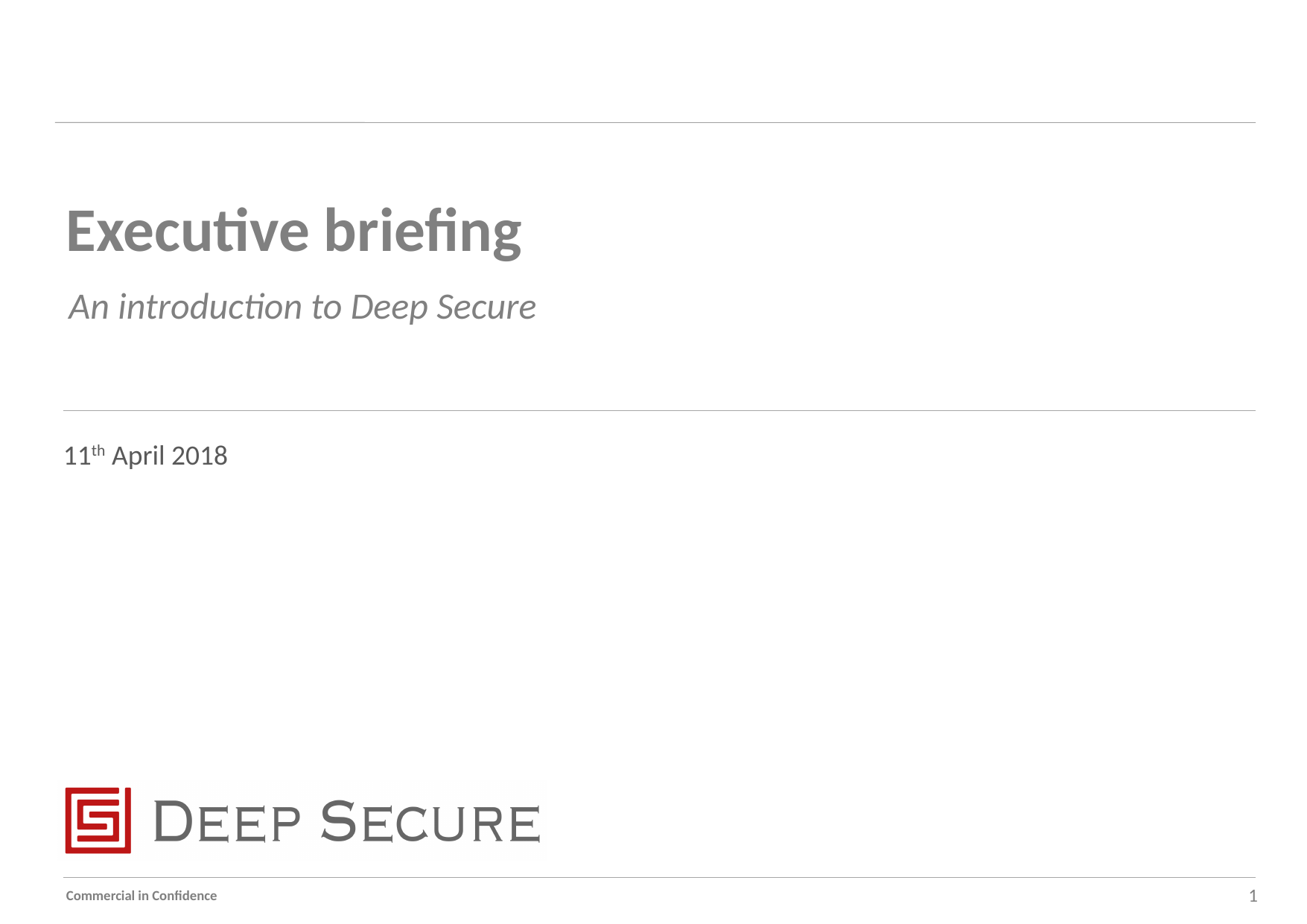

Executive briefing
An introduction to Deep Secure
11th April 2018